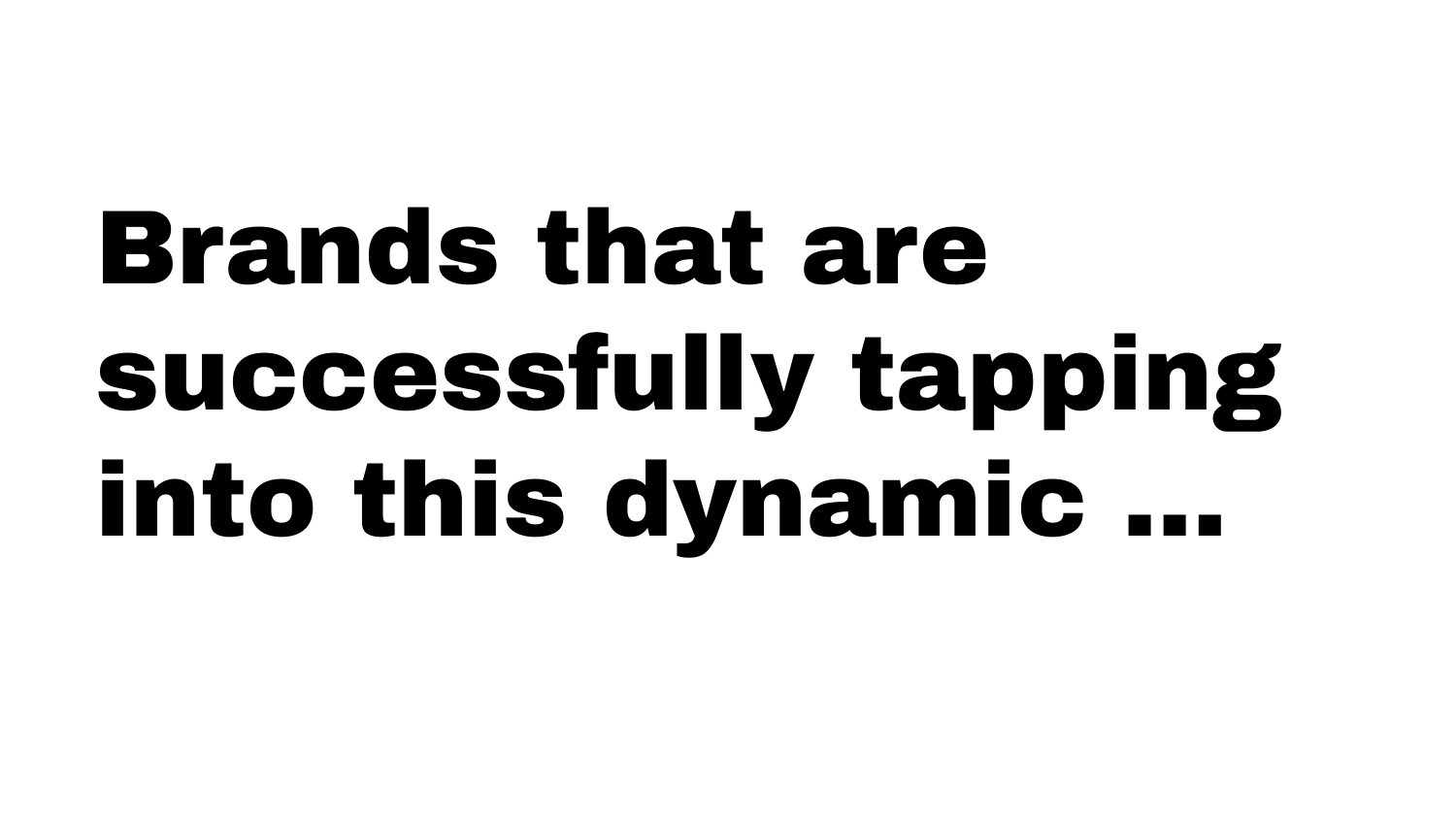

Brands that are successfully tapping into this dynamic …